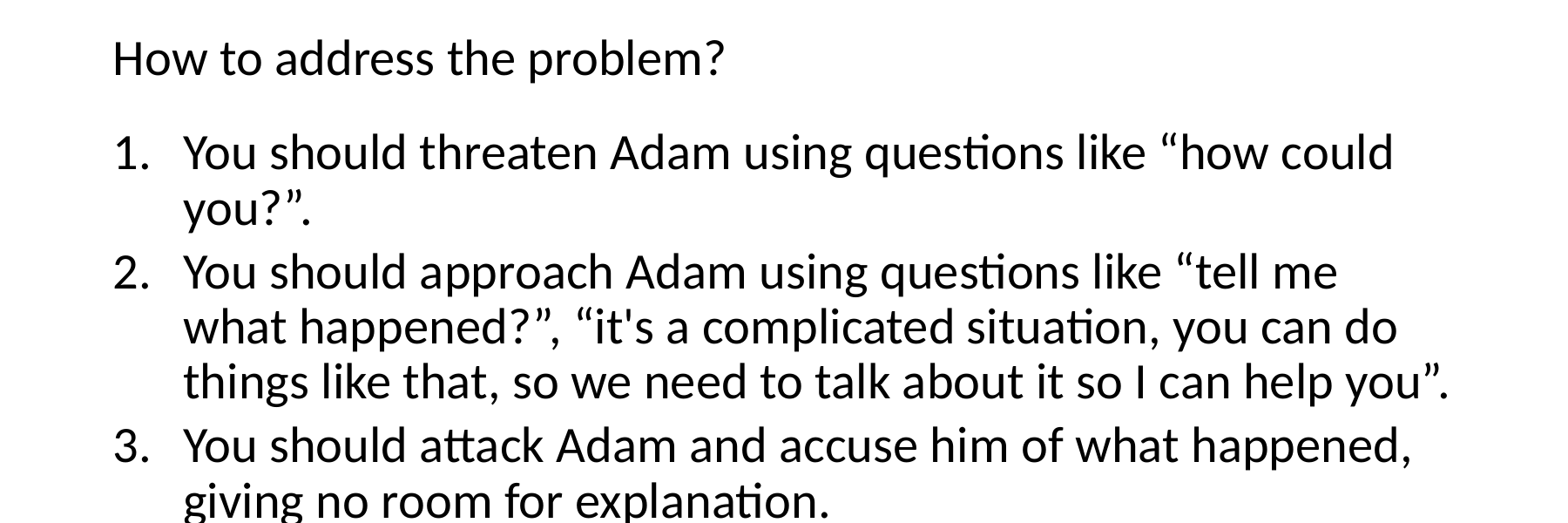

How to address the problem?

You should threaten Adam using questions like “how could you?”.
You should approach Adam using questions like “tell me what happened?”, “it's a complicated situation, you can do things like that, so we need to talk about it so I can help you”.
You should attack Adam and accuse him of what happened, giving no room for explanation.